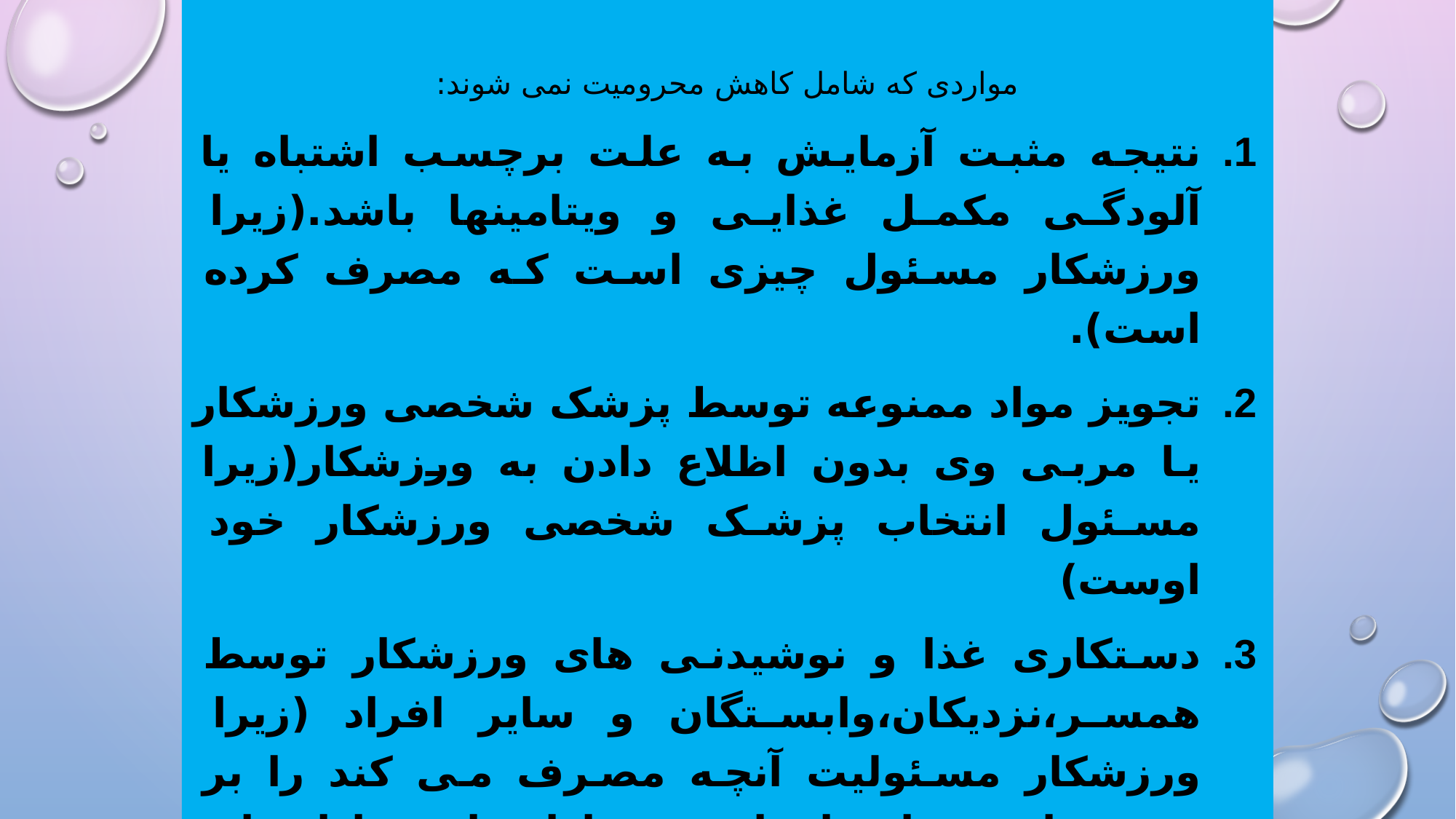

مواردی که شامل کاهش محرومیت نمی شوند:
نتیجه مثبت آزمایش به علت برچسب اشتباه یا آلودگی مکمل غذایی و ویتامینها باشد.(زیرا ورزشکار مسئول چیزی است که مصرف کرده است).
تجویز مواد ممنوعه توسط پزشک شخصی ورزشکار یا مربی وی بدون اظلاع دادن به ورزشکار(زیرا مسئول انتخاب پزشک شخصی ورزشکار خود اوست)
دستکاری غذا و نوشیدنی های ورزشکار توسط همسر،نزدیکان،وابستگان و سایر افراد (زیرا ورزشکار مسئولیت آنچه مصرف می کند را بر عهده دارد و باید افراد مورد اطمینانی را انتخاب نماید تا غذا و نوشیدنی وی دسترسی دارند.)